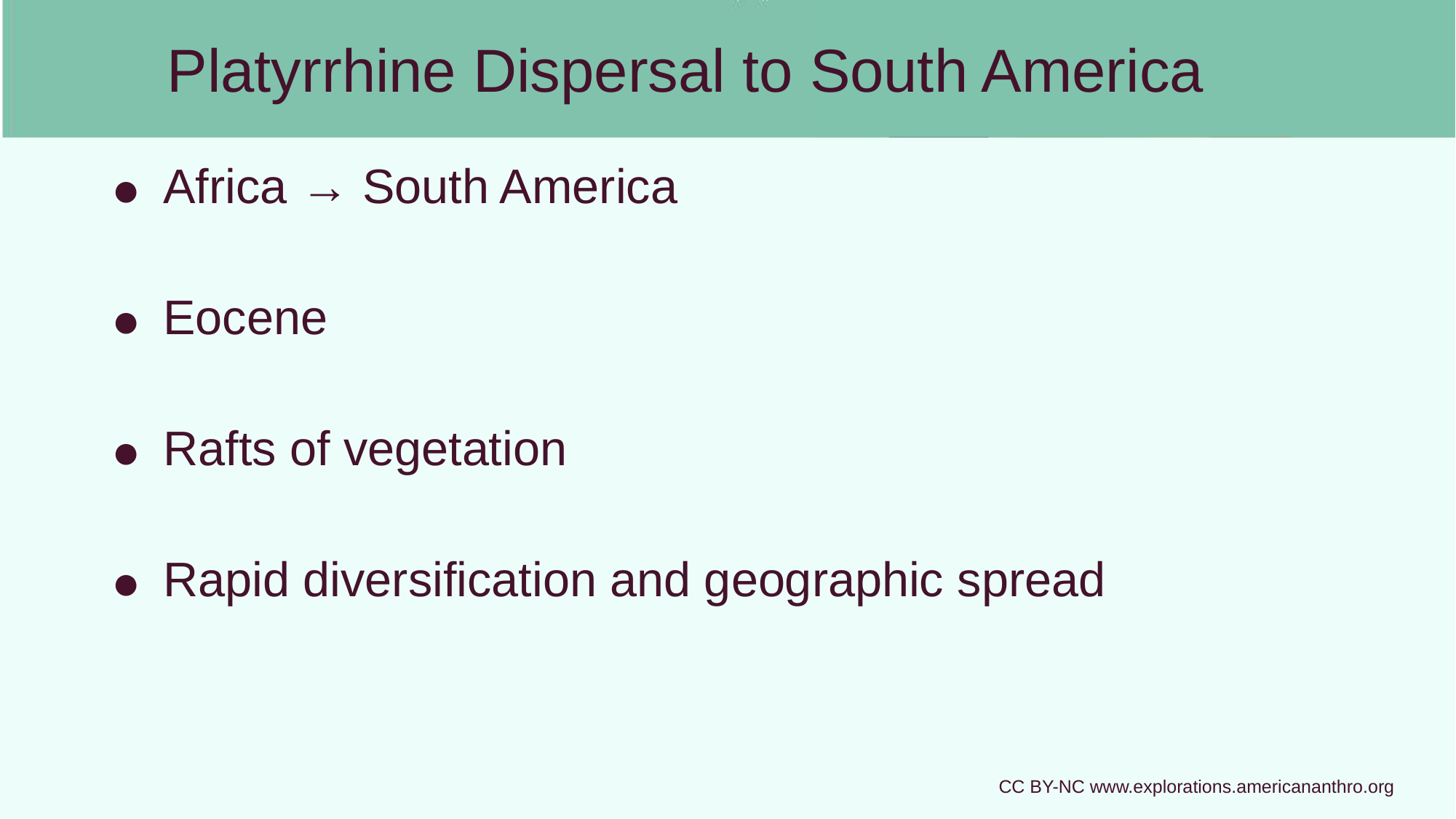

# Platyrrhine Dispersal to South America
Africa → South America

Eocene

Rafts of vegetation

Rapid diversification and geographic spread